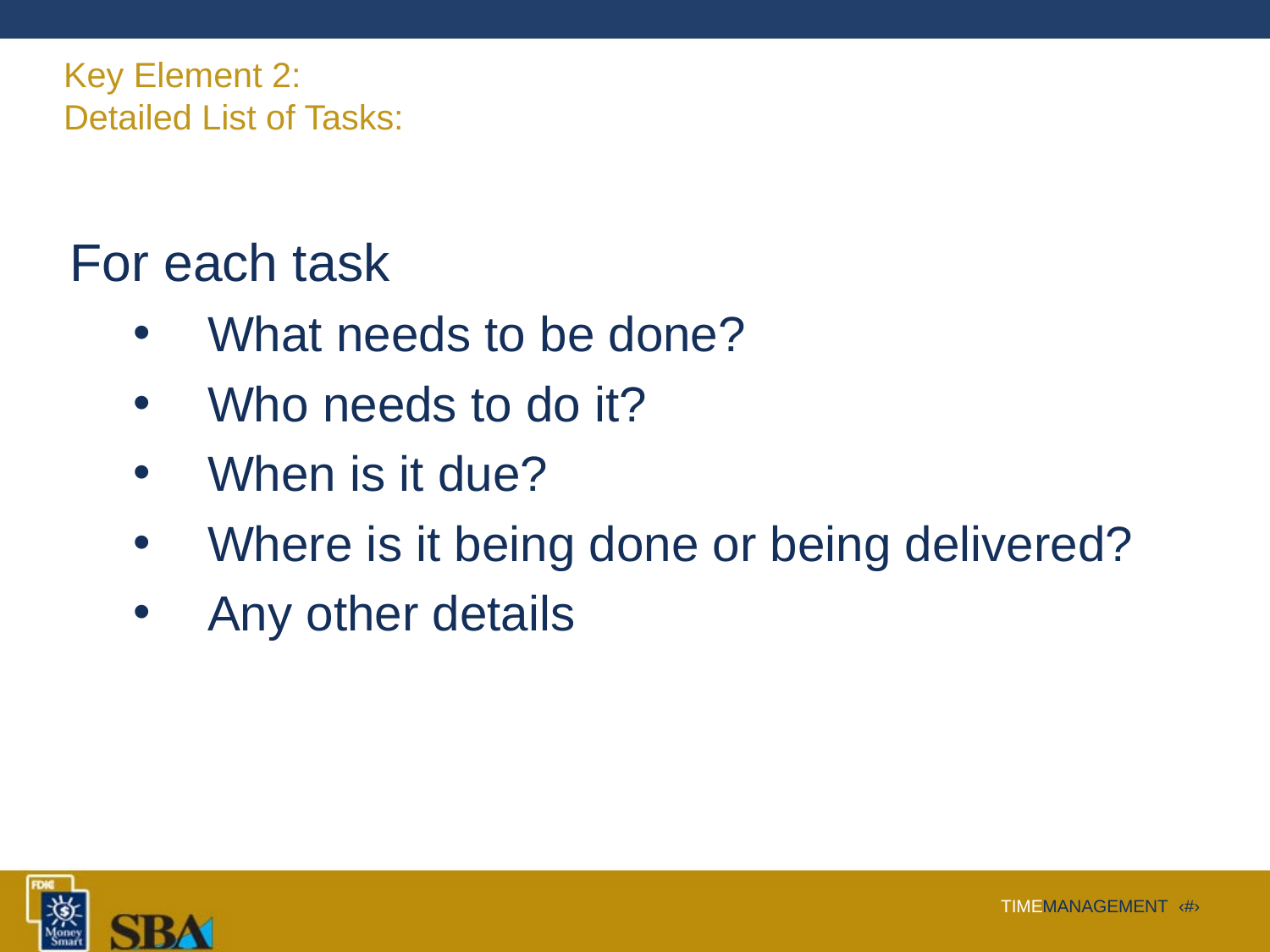

# Key Element 2: Detailed List of Tasks:
For each task
What needs to be done?
Who needs to do it?
When is it due?
Where is it being done or being delivered?
Any other details